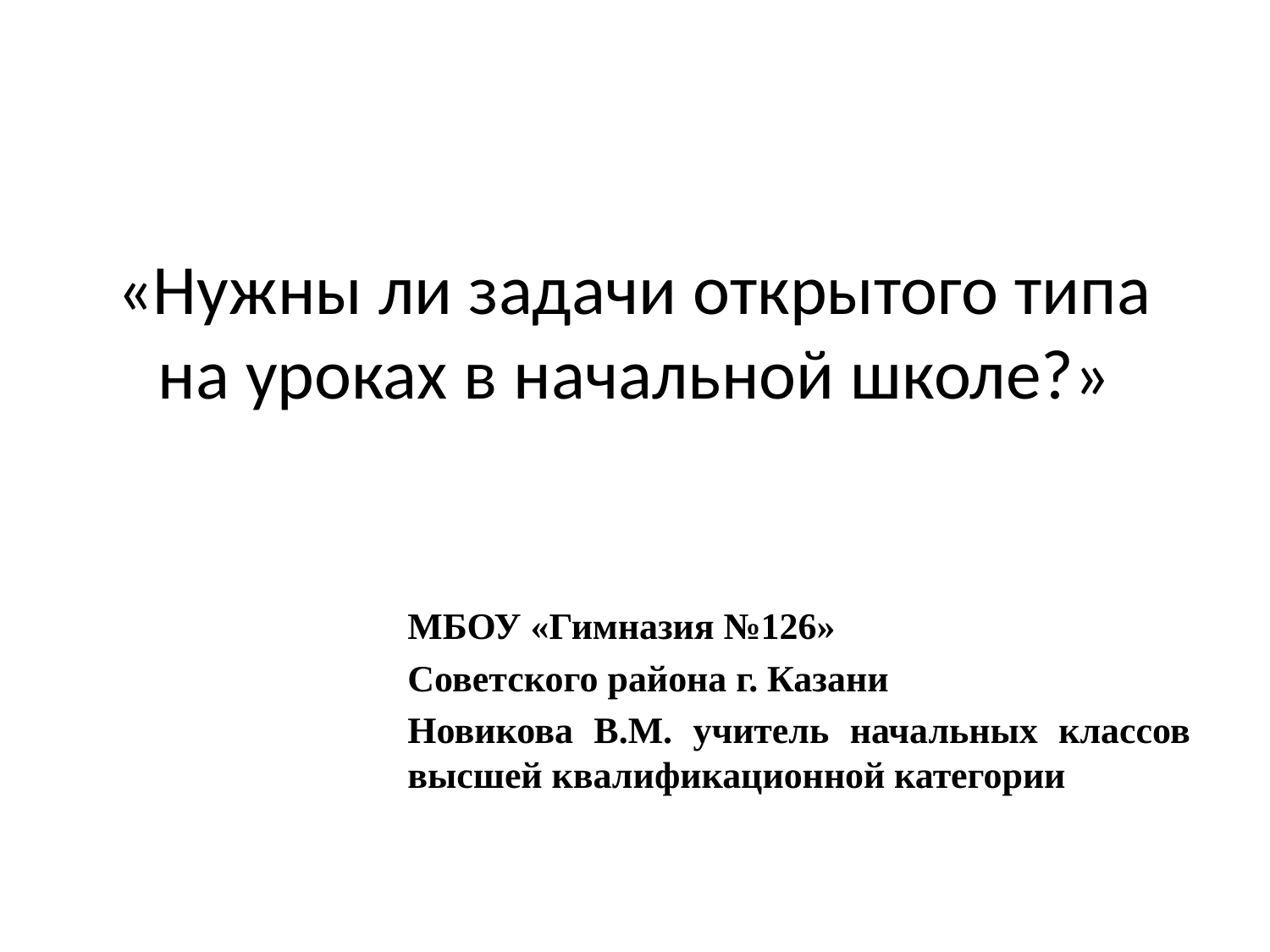

# «Нужны ли задачи открытого типа на уроках в начальной школе?»
МБОУ «Гимназия №126»
Советского района г. Казани
Новикова В.М. учитель начальных классов  высшей квалификационной категории